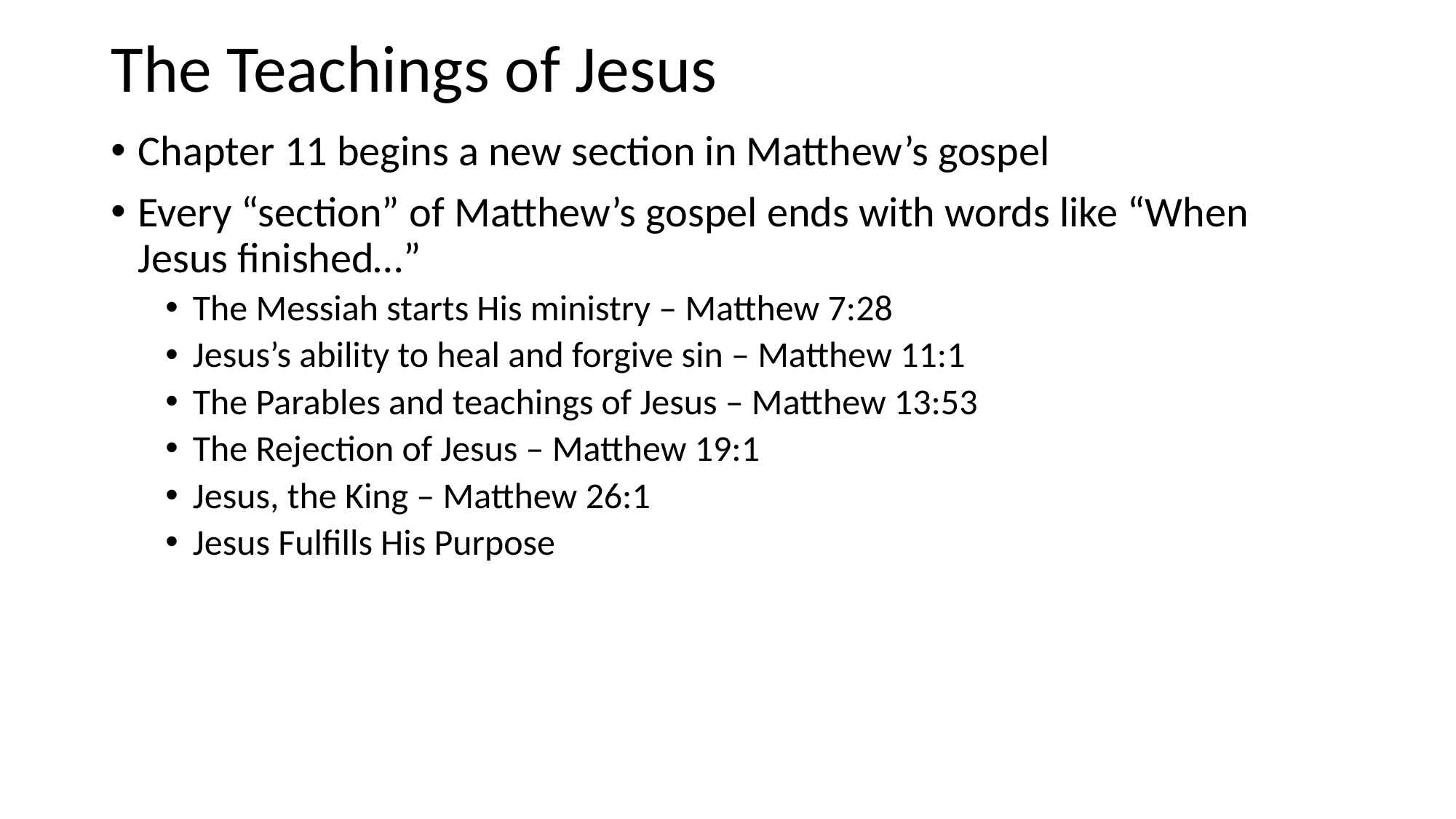

# The Teachings of Jesus
Chapter 11 begins a new section in Matthew’s gospel
Every “section” of Matthew’s gospel ends with words like “When Jesus finished…”
The Messiah starts His ministry – Matthew 7:28
Jesus’s ability to heal and forgive sin – Matthew 11:1
The Parables and teachings of Jesus – Matthew 13:53
The Rejection of Jesus – Matthew 19:1
Jesus, the King – Matthew 26:1
Jesus Fulfills His Purpose